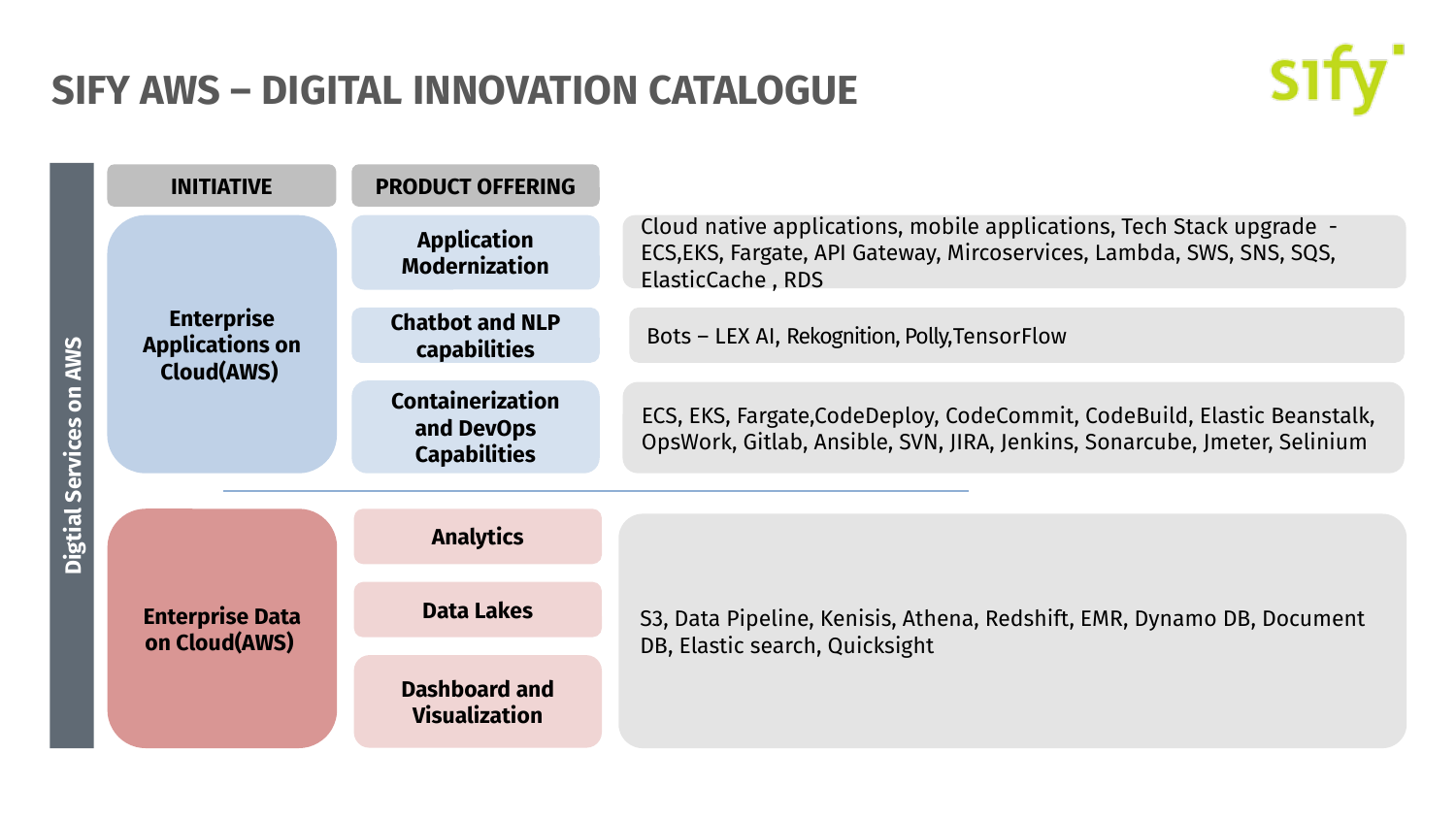

# Sify AWS – digital innovation Catalogue
Digtial Services on AWS
INITIATIVE
PRODUCT OFFERING
Enterprise Applications on Cloud(AWS)
Application Modernization
Cloud native applications, mobile applications, Tech Stack upgrade  - ECS,EKS, Fargate, API Gateway, Mircoservices, Lambda, SWS, SNS, SQS, ElasticCache , RDS
Bots – LEX AI, Rekognition, Polly,TensorFlow
Chatbot and NLP capabilities
Containerization and DevOps Capabilities
ECS, EKS, Fargate,CodeDeploy, CodeCommit, CodeBuild, Elastic Beanstalk, OpsWork, Gitlab, Ansible, SVN, JIRA, Jenkins, Sonarcube, Jmeter, Selinium
Enterprise Data on Cloud(AWS)
Analytics
S3, Data Pipeline, Kenisis, Athena, Redshift, EMR, Dynamo DB, Document DB, Elastic search, Quicksight
Data Lakes
Dashboard and Visualization